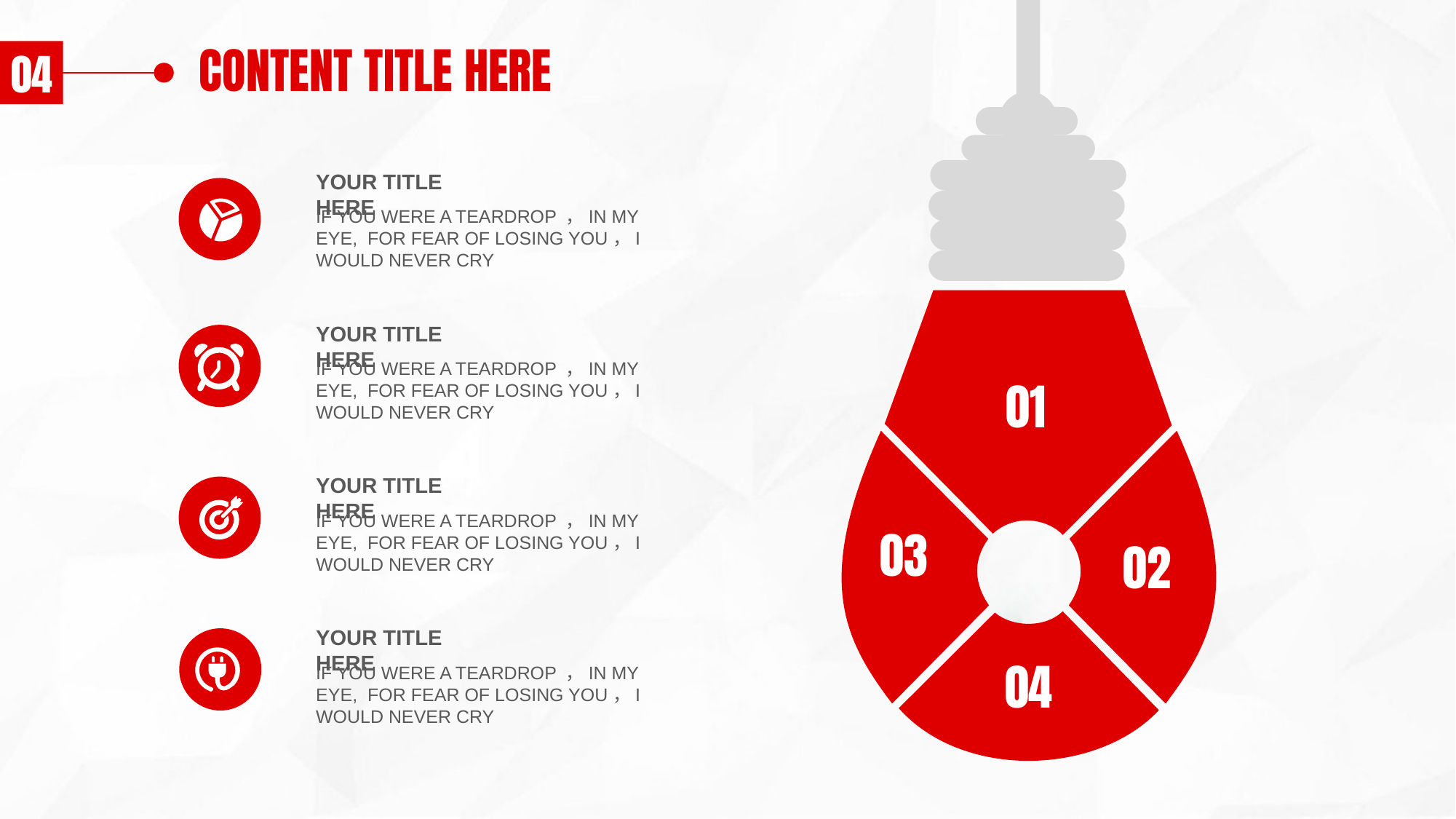

CONTENT TITLE HERE

04

YOUR TITLE HERE
IF YOU WERE A TEARDROP ，IN MY EYE,  FOR FEAR OF LOSING YOU，I  WOULD NEVER CRY

YOUR TITLE HERE
IF YOU WERE A TEARDROP ，IN MY EYE,  FOR FEAR OF LOSING YOU，I  WOULD NEVER CRY

01

YOUR TITLE HERE
IF YOU WERE A TEARDROP ，IN MY EYE,  FOR FEAR OF LOSING YOU，I  WOULD NEVER CRY

03
02

YOUR TITLE HERE
IF YOU WERE A TEARDROP ，IN MY EYE,  FOR FEAR OF LOSING YOU，I  WOULD NEVER CRY

04